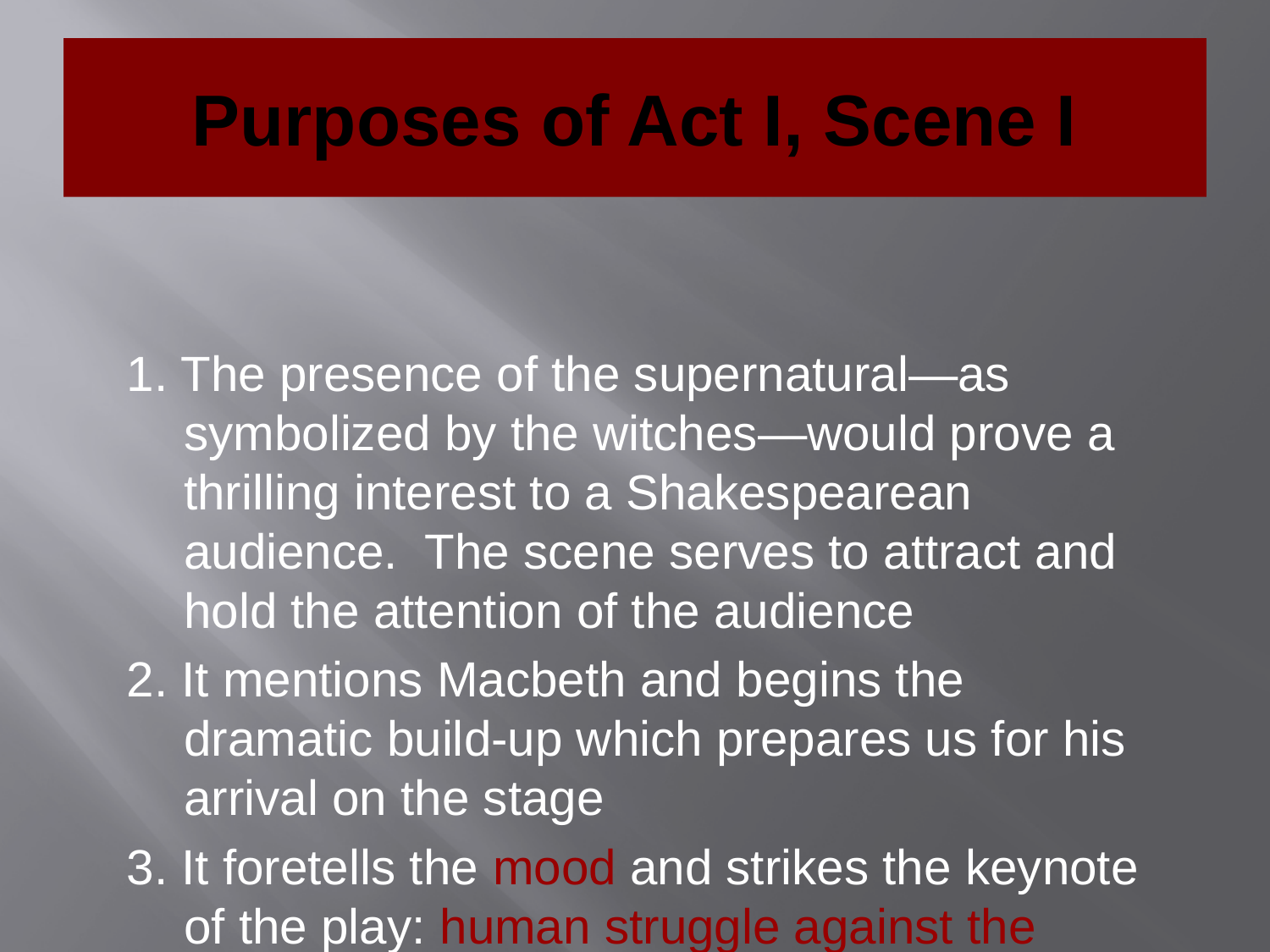

# Purposes of Act I, Scene I

1. The presence of the supernatural—as symbolized by the witches—would prove a thrilling interest to a Shakespearean audience.  The scene serves to attract and hold the attention of the audience
2. It mentions Macbeth and begins the dramatic build-up which prepares us for his arrival on the stage
3. It foretells the mood and strikes the keynote of the play: human struggle against the forces of evil